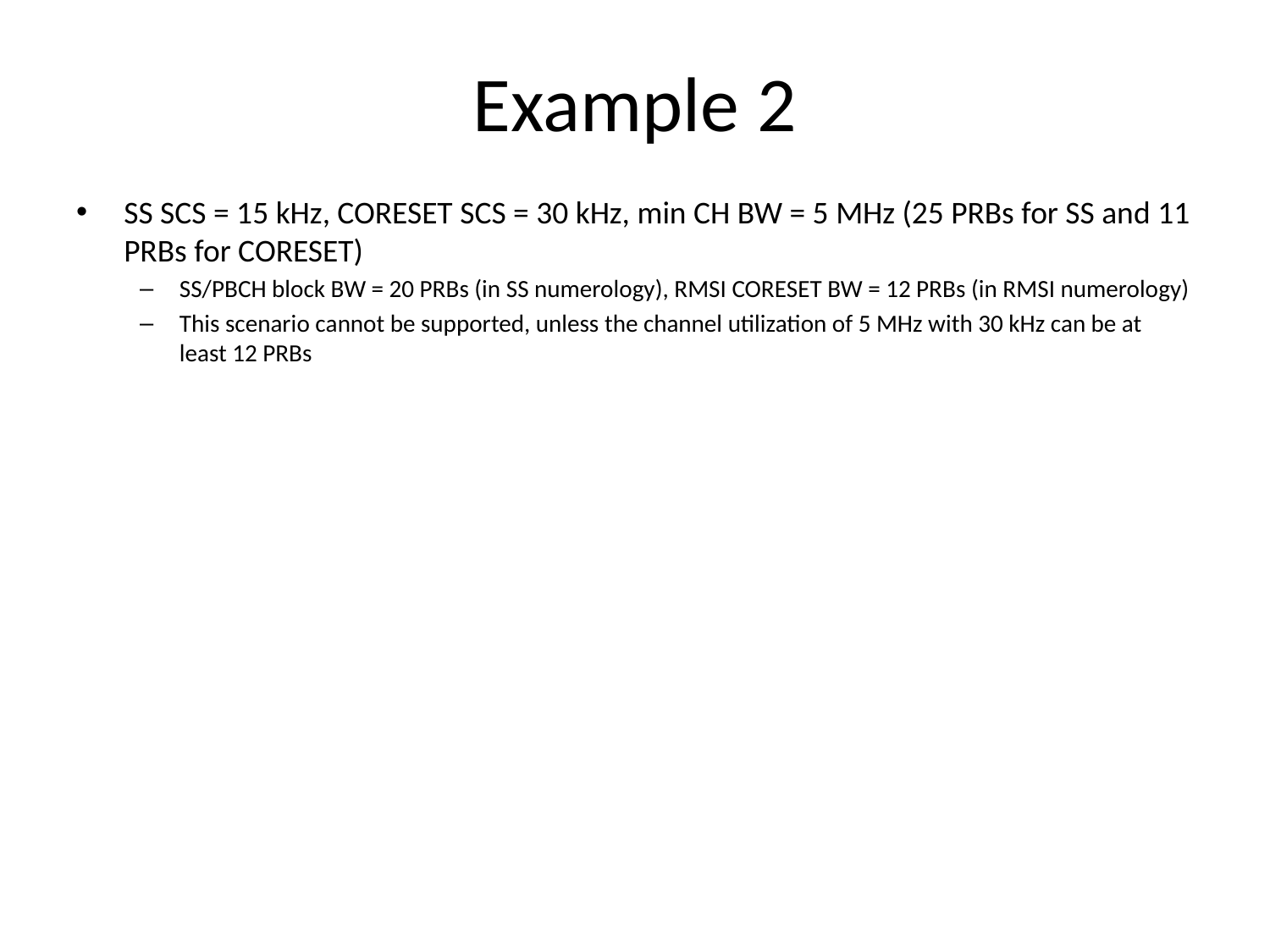

# Example 2
SS SCS = 15 kHz, CORESET SCS = 30 kHz, min CH BW = 5 MHz (25 PRBs for SS and 11 PRBs for CORESET)
SS/PBCH block BW = 20 PRBs (in SS numerology), RMSI CORESET BW = 12 PRBs (in RMSI numerology)
This scenario cannot be supported, unless the channel utilization of 5 MHz with 30 kHz can be at least 12 PRBs